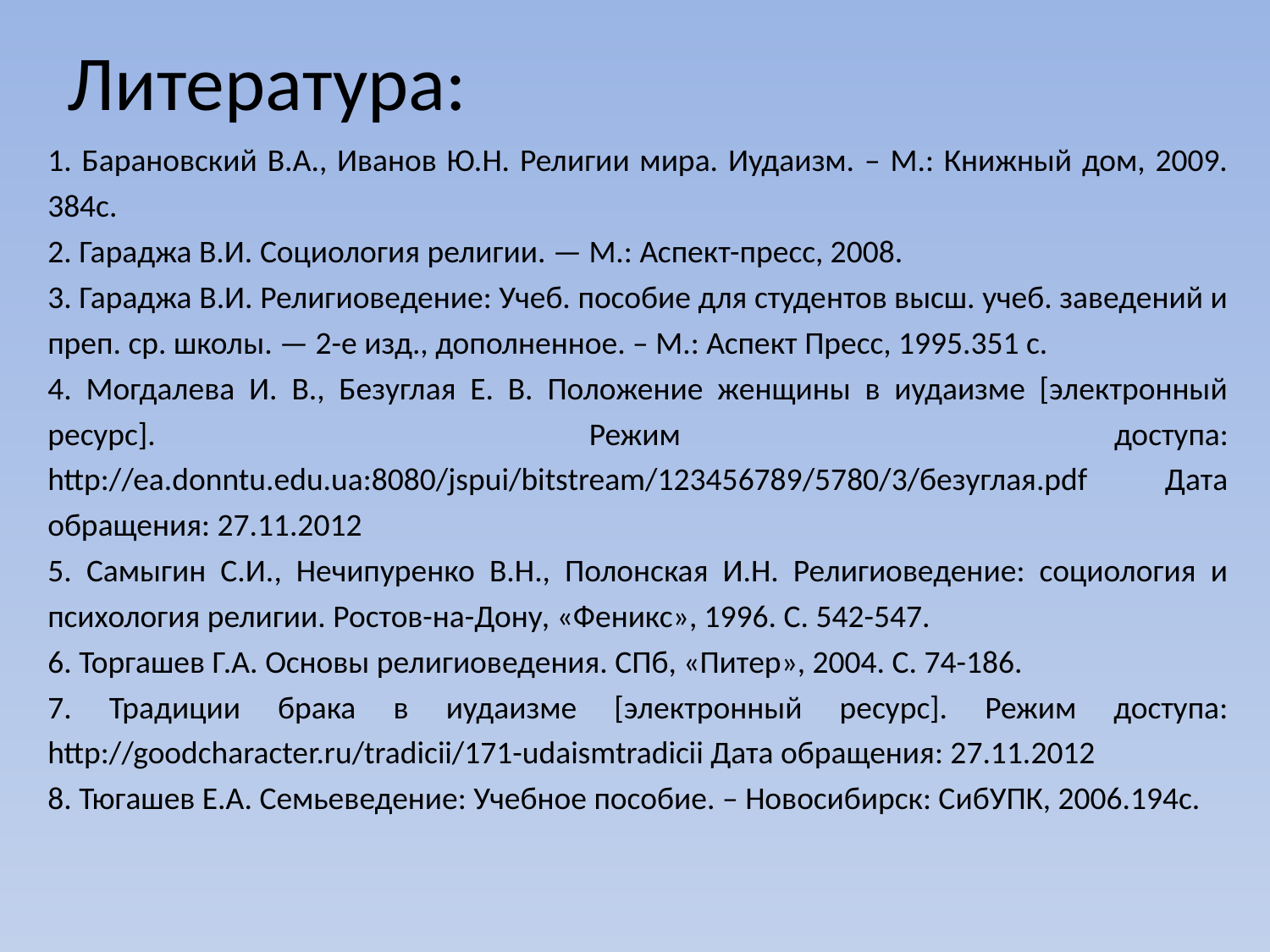

# Литература:
1. Барановский В.А., Иванов Ю.Н. Религии мира. Иудаизм. – М.: Книжный дом, 2009. 384с.
2. Гараджа В.И. Социология религии. — М.: Аспект-пресс, 2008.
3. Гараджа В.И. Религиоведение: Учеб. пособие для студентов высш. учеб. заведений и преп. ср. школы. — 2-е изд., дополненное. – М.: Аспект Пресс, 1995.351 с.
4. Могдалева И. В., Безуглая Е. В. Положение женщины в иудаизме [электронный ресурс]. Режим доступа: http://ea.donntu.edu.ua:8080/jspui/bitstream/123456789/5780/3/безуглая.pdf  Дата обращения: 27.11.2012
5. Самыгин С.И., Нечипуренко В.Н., Полонская И.Н. Религиоведение: социология и психология религии. Ростов-на-Дону, «Феникс», 1996. С. 542-547.
6. Торгашев Г.А. Основы религиоведения. СПб, «Питер», 2004. С. 74-186.
7. Традиции брака в иудаизме [электронный ресурс]. Режим доступа: http://goodcharacter.ru/tradicii/171-udaismtradicii Дата обращения: 27.11.2012
8. Тюгашев Е.А. Семьеведение: Учебное пособие. – Новосибирск: СибУПК, 2006.194с.